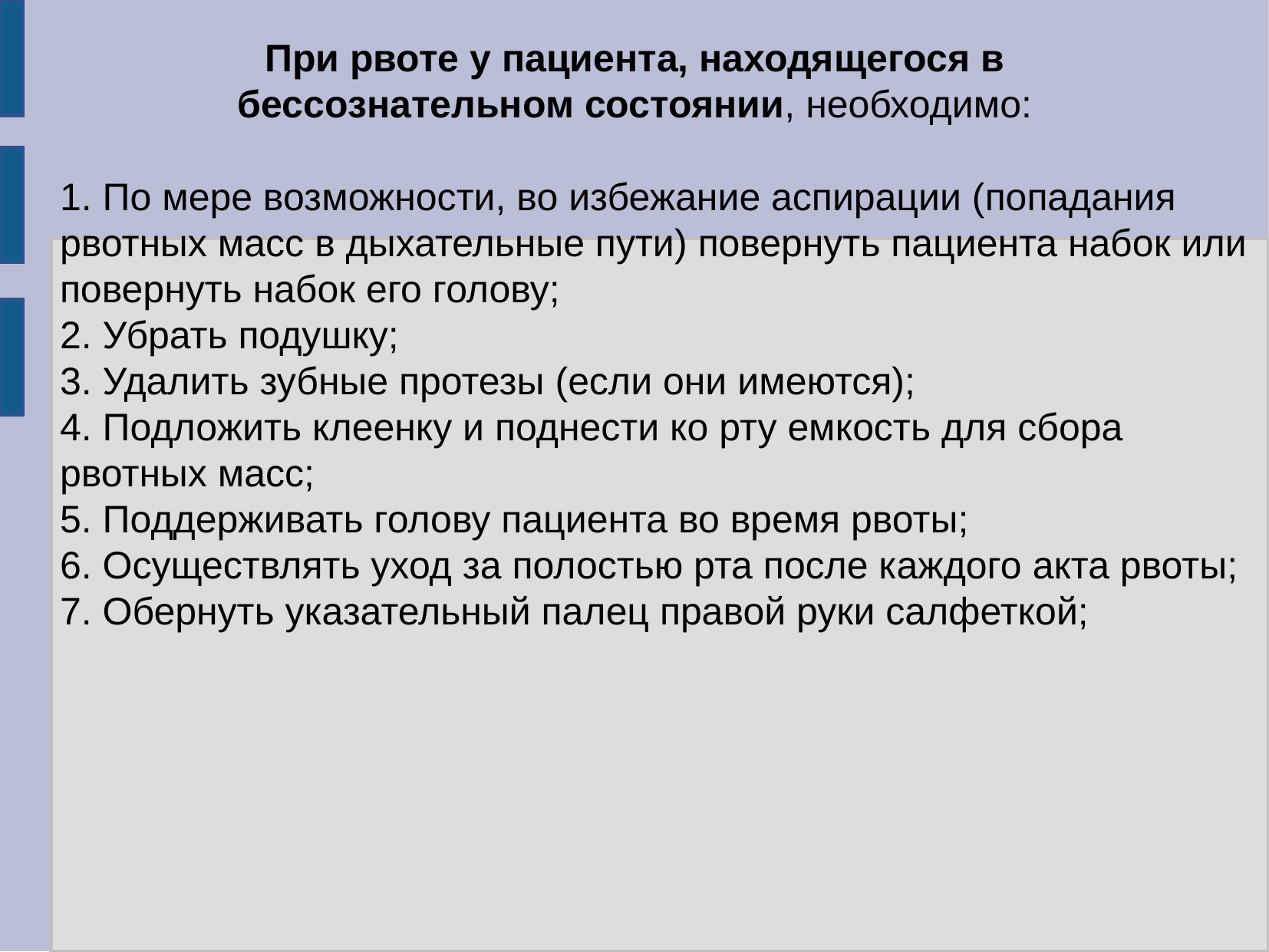

# При рвоте у пациента, находящегося в бессознательном состоянии, необходимо:
1. По мере возможности, во избежание аспирации (попадания рвотных масс в дыхательные пути) повернуть пациента набок или повернуть набок его голову;
2. Убрать подушку;
3. Удалить зубные протезы (если они имеются);
4. Подложить клеенку и поднести ко рту емкость для сбора рвотных масс;
5. Поддерживать голову пациента во время рвоты;
6. Осуществлять уход за полостью рта после каждого акта рвоты;
7. Обернуть указательный палец правой руки салфеткой;